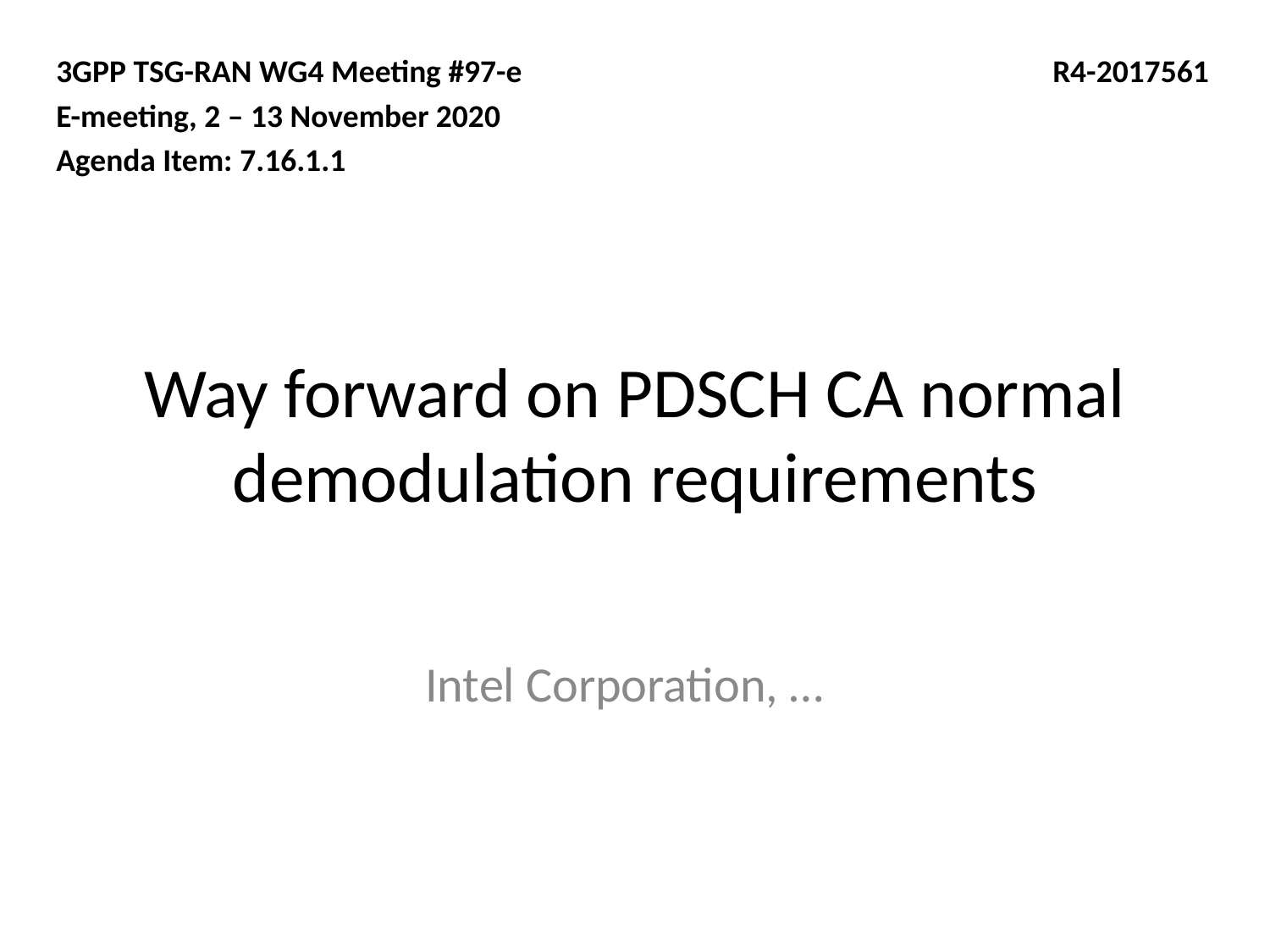

3GPP TSG-RAN WG4 Meeting #97-e
E-meeting, 2 – 13 November 2020
Agenda Item: 7.16.1.1
R4-2017561
# Way forward on PDSCH CA normal demodulation requirements
Intel Corporation, …